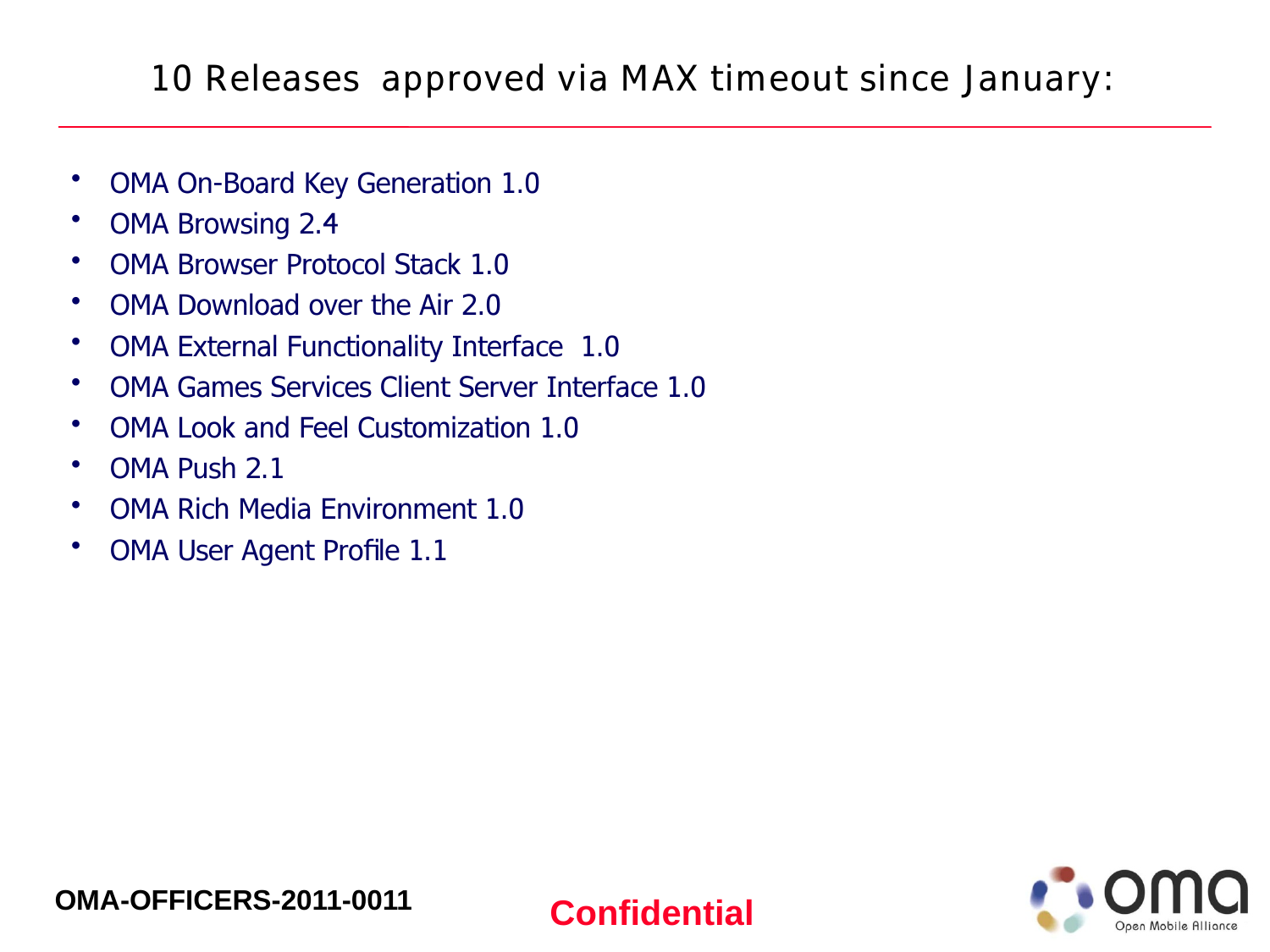

# 10 Releases  approved via MAX timeout since January:
OMA On-Board Key Generation 1.0
OMA Browsing 2.4
OMA Browser Protocol Stack 1.0
OMA Download over the Air 2.0
OMA External Functionality Interface  1.0
OMA Games Services Client Server Interface 1.0
OMA Look and Feel Customization 1.0
OMA Push 2.1
OMA Rich Media Environment 1.0
OMA User Agent Profile 1.1